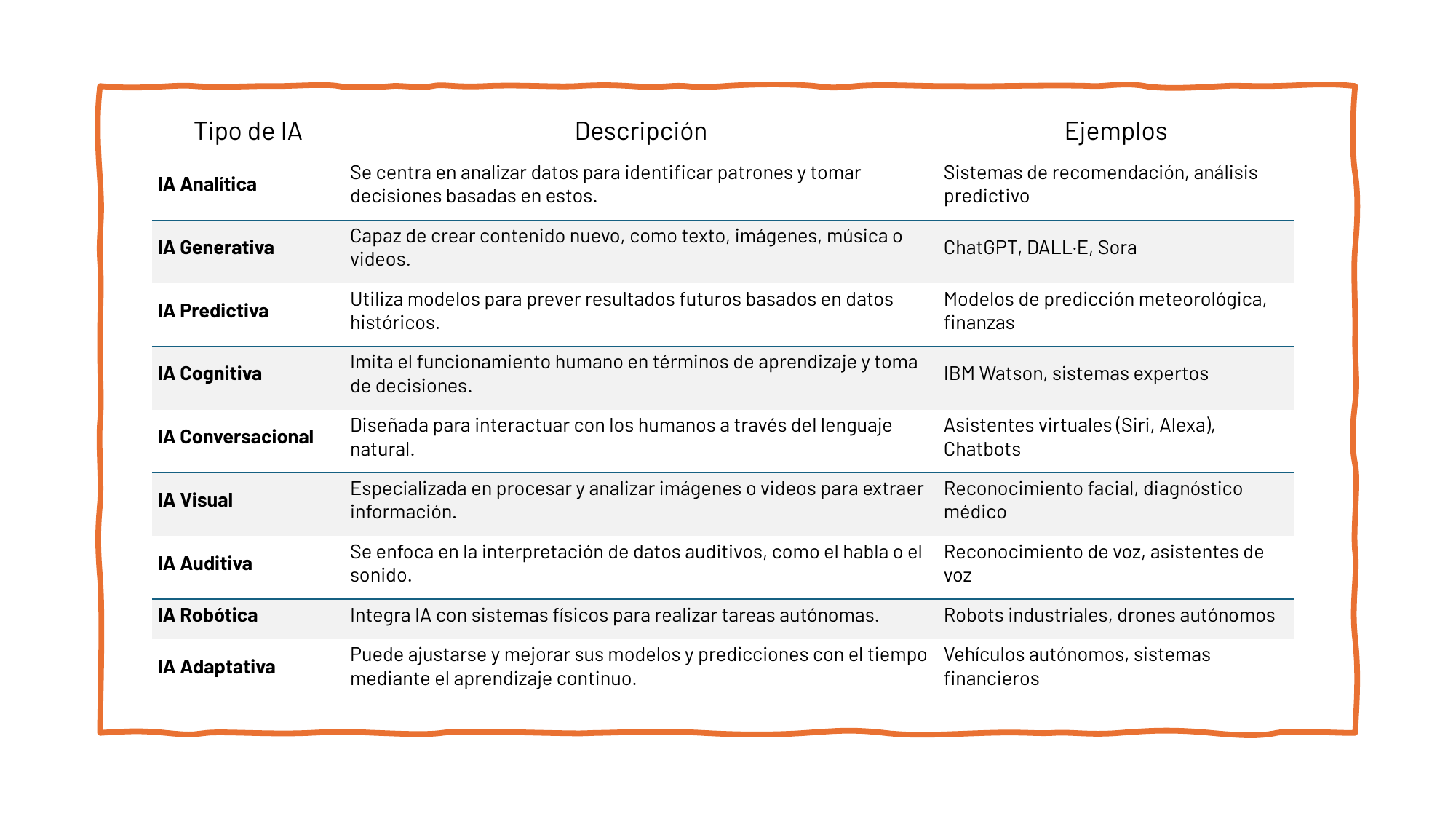

| Tipo de IA | Descripción | Ejemplos |
| --- | --- | --- |
| IA Analítica | Se centra en analizar datos para identificar patrones y tomar decisiones basadas en estos. | Sistemas de recomendación, análisis predictivo |
| IA Generativa | Capaz de crear contenido nuevo, como texto, imágenes, música o videos. | ChatGPT, DALL·E, Sora |
| IA Predictiva | Utiliza modelos para prever resultados futuros basados en datos históricos. | Modelos de predicción meteorológica, finanzas |
| IA Cognitiva | Imita el funcionamiento humano en términos de aprendizaje y toma de decisiones. | IBM Watson, sistemas expertos |
| IA Conversacional | Diseñada para interactuar con los humanos a través del lenguaje natural. | Asistentes virtuales (Siri, Alexa), Chatbots |
| IA Visual | Especializada en procesar y analizar imágenes o videos para extraer información. | Reconocimiento facial, diagnóstico médico |
| IA Auditiva | Se enfoca en la interpretación de datos auditivos, como el habla o el sonido. | Reconocimiento de voz, asistentes de voz |
| IA Robótica | Integra IA con sistemas físicos para realizar tareas autónomas. | Robots industriales, drones autónomos |
| IA Adaptativa | Puede ajustarse y mejorar sus modelos y predicciones con el tiempo mediante el aprendizaje continuo. | Vehículos autónomos, sistemas financieros |